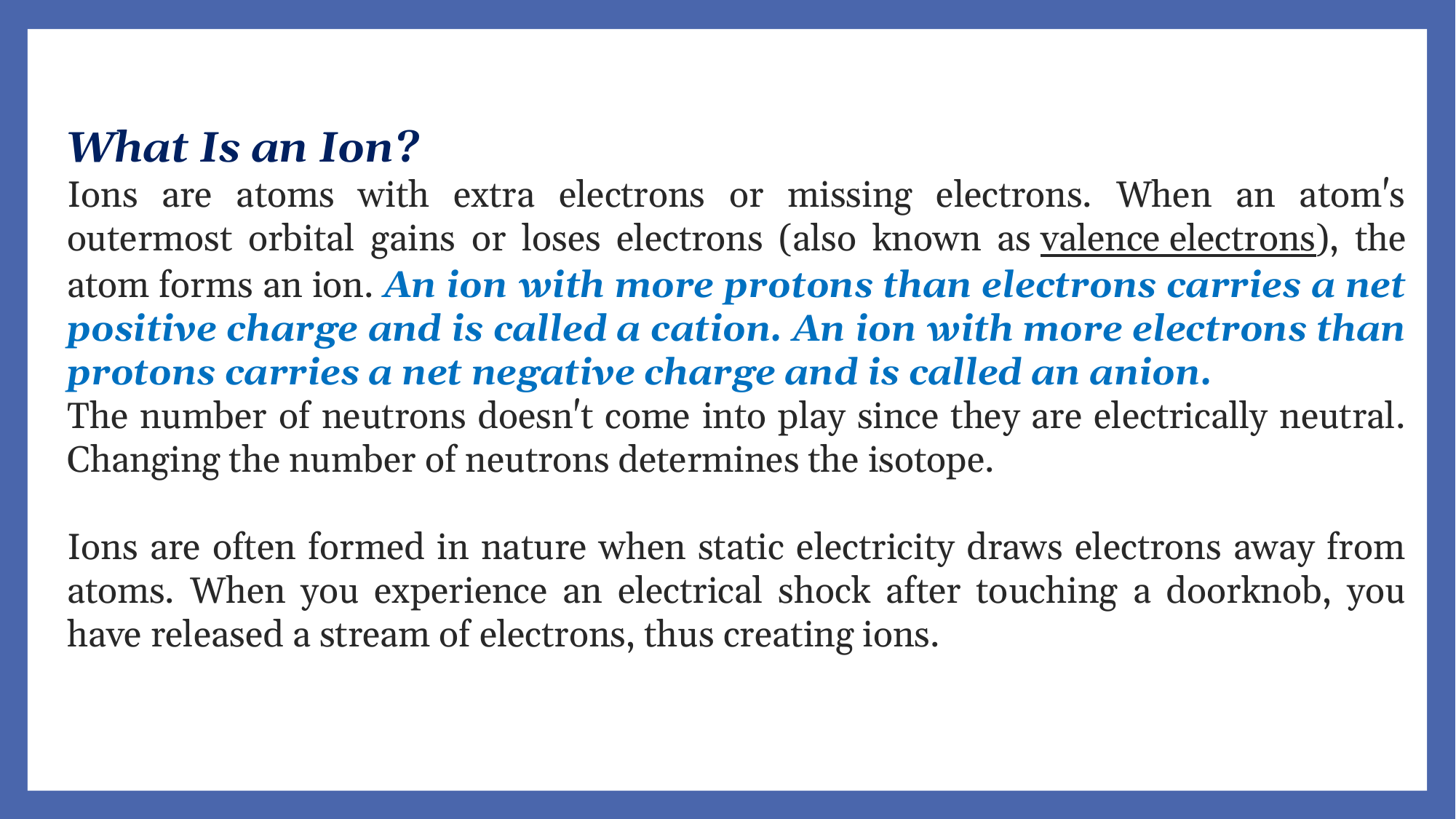

What Is an Ion?
Ions are atoms with extra electrons or missing electrons. When an atom's outermost orbital gains or loses electrons (also known as valence electrons), the atom forms an ion. An ion with more protons than electrons carries a net positive charge and is called a cation. An ion with more electrons than protons carries a net negative charge and is called an anion.
The number of neutrons doesn't come into play since they are electrically neutral. Changing the number of neutrons determines the isotope.

Ions are often formed in nature when static electricity draws electrons away from atoms. When you experience an electrical shock after touching a doorknob, you have released a stream of electrons, thus creating ions.